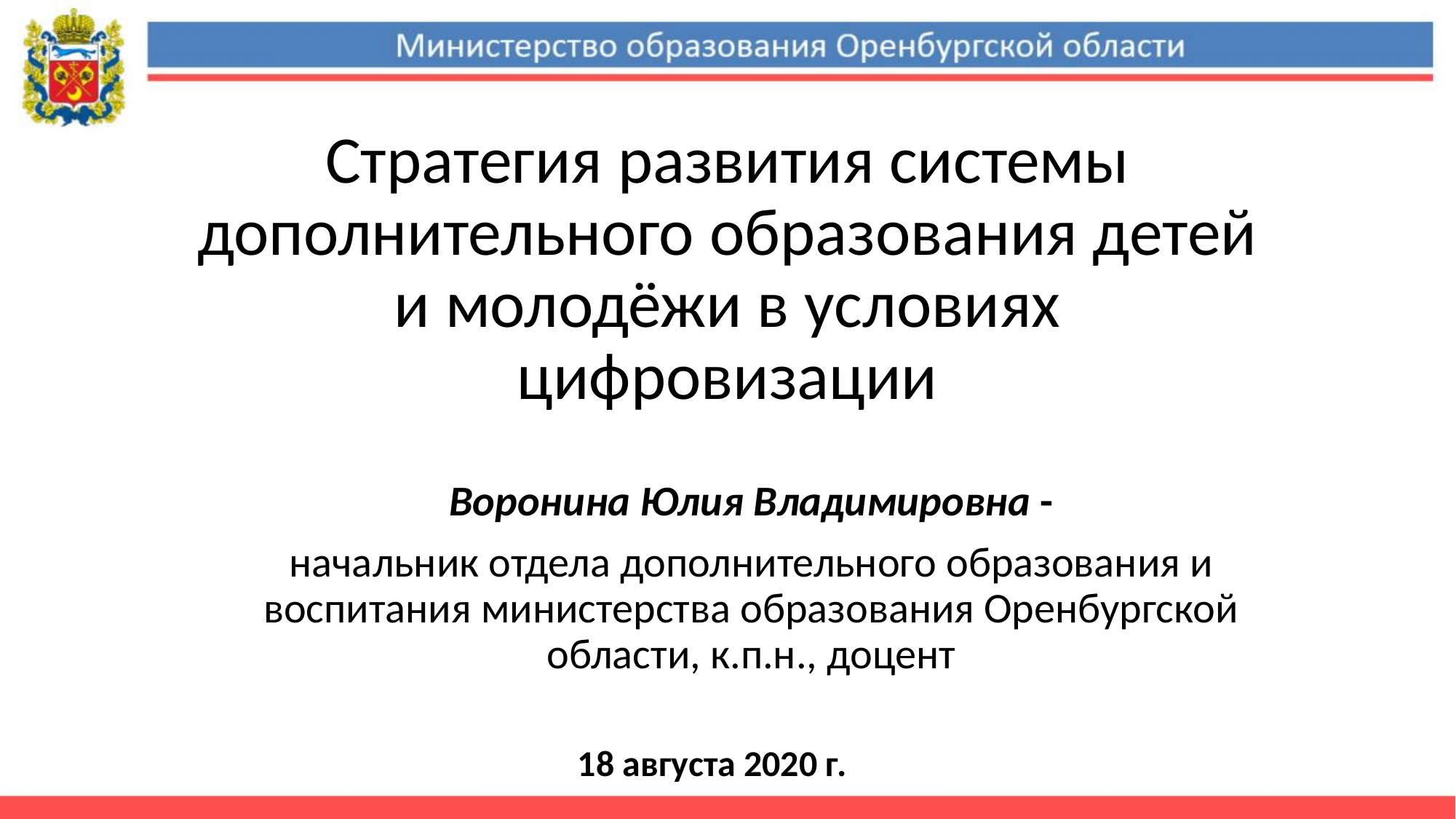

# Стратегия развития системы дополнительного образования детей и молодёжи в условиях цифровизации
Воронина Юлия Владимировна -
начальник отдела дополнительного образования и воспитания министерства образования Оренбургской области, к.п.н., доцент
18 августа 2020 г.